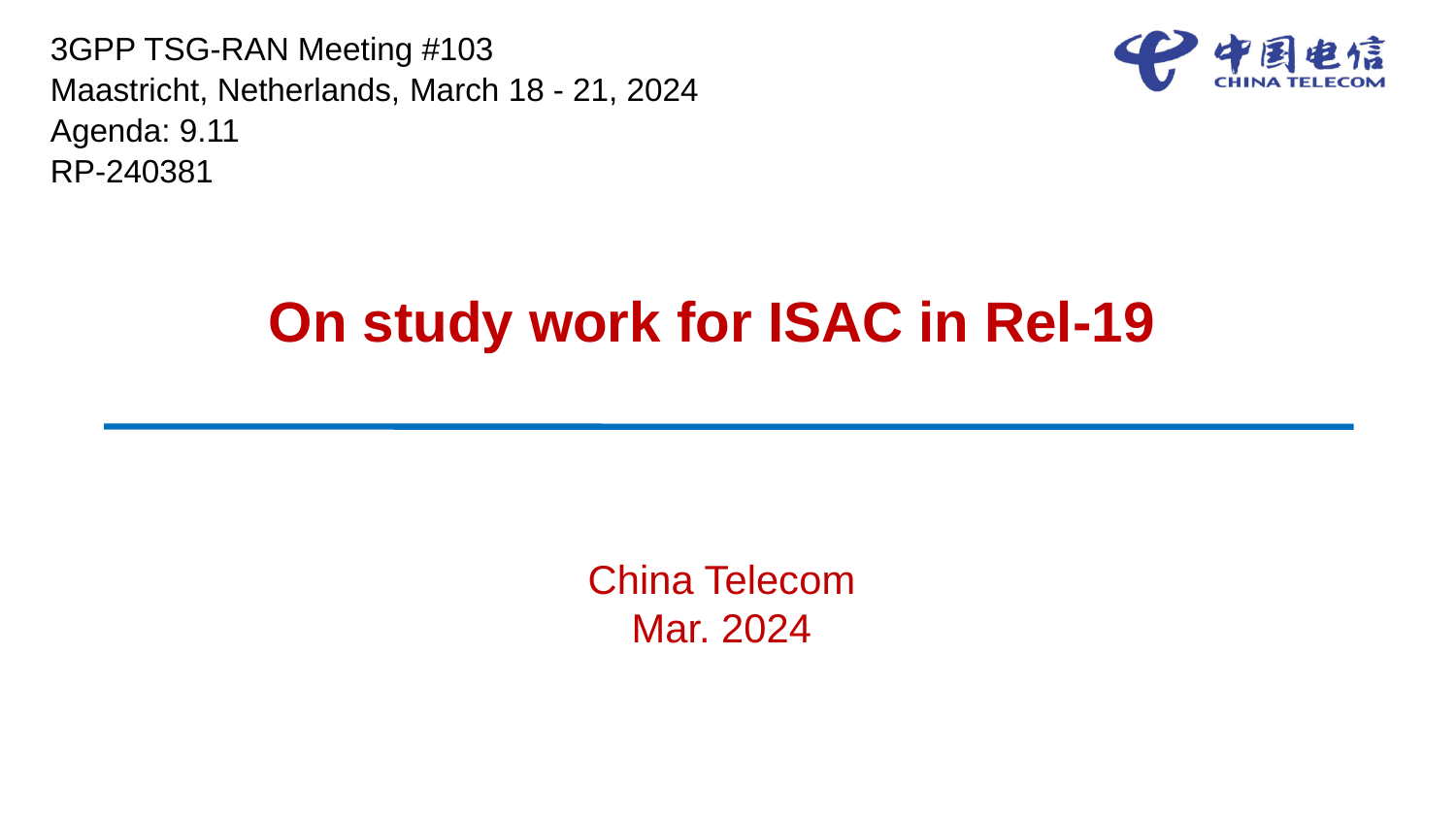

3GPP TSG-RAN Meeting #103
Maastricht, Netherlands, March 18 - 21, 2024
Agenda: 9.11
RP-240381
# On study work for ISAC in Rel-19
China Telecom
Mar. 2024